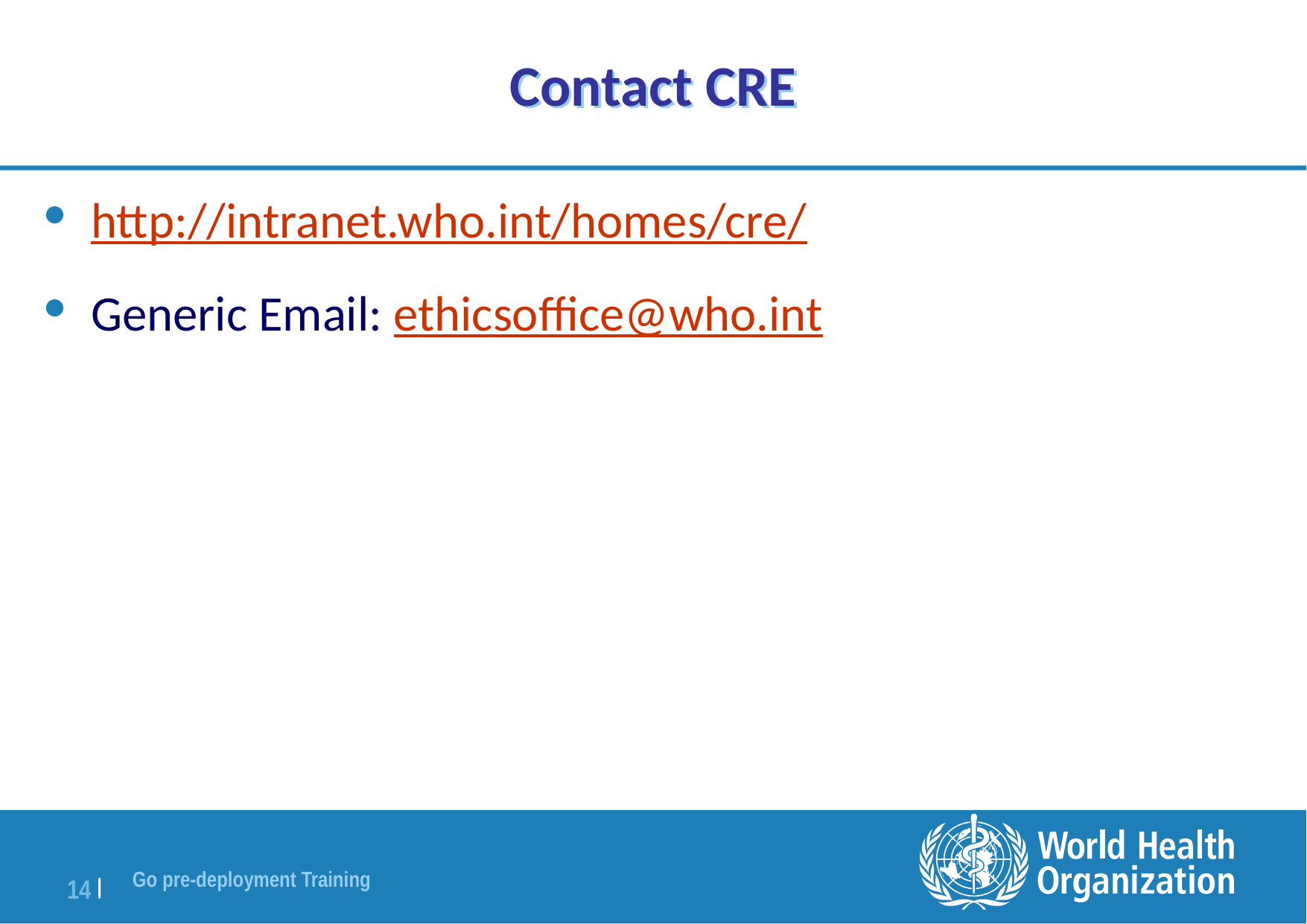

# Contact CRE
http://intranet.who.int/homes/cre/
Generic Email: ethicsoffice@who.int